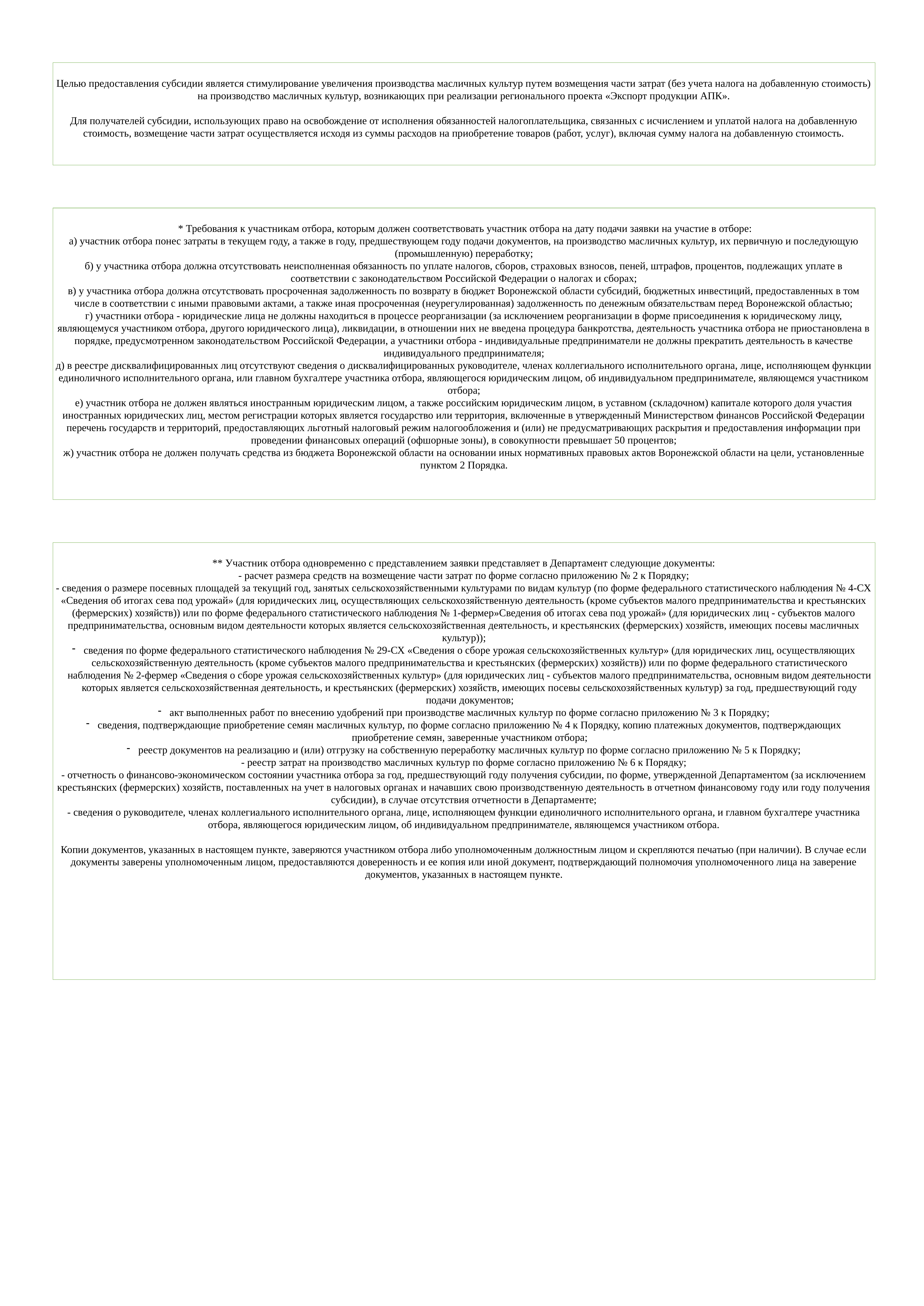

Целью предоставления субсидии является стимулирование увеличения производства масличных культур путем возмещения части затрат (без учета налога на добавленную стоимость) на производство масличных культур, возникающих при реализации регионального проекта «Экспорт продукции АПК».

Для получателей субсидии, использующих право на освобождение от исполнения обязанностей налогоплательщика, связанных с исчислением и уплатой налога на добавленную стоимость, возмещение части затрат осуществляется исходя из суммы расходов на приобретение товаров (работ, услуг), включая сумму налога на добавленную стоимость.

 * Требования к участникам отбора, которым должен соответствовать участник отбора на дату подачи заявки на участие в отборе:
а) участник отбора понес затраты в текущем году, а также в году, предшествующем году подачи документов, на производство масличных культур, их первичную и последующую (промышленную) переработку;
б) у участника отбора должна отсутствовать неисполненная обязанность по уплате налогов, сборов, страховых взносов, пеней, штрафов, процентов, подлежащих уплате в соответствии с законодательством Российской Федерации о налогах и сборах;
в) у участника отбора должна отсутствовать просроченная задолженность по возврату в бюджет Воронежской области субсидий, бюджетных инвестиций, предоставленных в том числе в соответствии с иными правовыми актами, а также иная просроченная (неурегулированная) задолженность по денежным обязательствам перед Воронежской областью;
г) участники отбора - юридические лица не должны находиться в процессе реорганизации (за исключением реорганизации в форме присоединения к юридическому лицу, являющемуся участником отбора, другого юридического лица), ликвидации, в отношении них не введена процедура банкротства, деятельность участника отбора не приостановлена в порядке, предусмотренном законодательством Российской Федерации, а участники отбора - индивидуальные предприниматели не должны прекратить деятельность в качестве индивидуального предпринимателя;
д) в реестре дисквалифицированных лиц отсутствуют сведения о дисквалифицированных руководителе, членах коллегиального исполнительного органа, лице, исполняющем функции единоличного исполнительного органа, или главном бухгалтере участника отбора, являющегося юридическим лицом, об индивидуальном предпринимателе, являющемся участником отбора;
е) участник отбора не должен являться иностранным юридическим лицом, а также российским юридическим лицом, в уставном (складочном) капитале которого доля участия иностранных юридических лиц, местом регистрации которых является государство или территория, включенные в утвержденный Министерством финансов Российской Федерации перечень государств и территорий, предоставляющих льготный налоговый режим налогообложения и (или) не предусматривающих раскрытия и предоставления информации при проведении финансовых операций (офшорные зоны), в совокупности превышает 50 процентов;
ж) участник отбора не должен получать средства из бюджета Воронежской области на основании иных нормативных правовых актов Воронежской области на цели, установленные пунктом 2 Порядка.

** Участник отбора одновременно с представлением заявки представляет в Департамент следующие документы:
- расчет размера средств на возмещение части затрат по форме согласно приложению № 2 к Порядку;
- сведения о размере посевных площадей за текущий год, занятых сельскохозяйственными культурами по видам культур (по форме федерального статистического наблюдения № 4-СХ «Сведения об итогах сева под урожай» (для юридических лиц, осуществляющих сельскохозяйственную деятельность (кроме субъектов малого предпринимательства и крестьянских (фермерских) хозяйств)) или по форме федерального статистического наблюдения № 1-фермер»Сведения об итогах сева под урожай» (для юридических лиц - субъектов малого предпринимательства, основным видом деятельности которых является сельскохозяйственная деятельность, и крестьянских (фермерских) хозяйств, имеющих посевы масличных культур));
сведения по форме федерального статистического наблюдения № 29-СХ «Сведения о сборе урожая сельскохозяйственных культур» (для юридических лиц, осуществляющих сельскохозяйственную деятельность (кроме субъектов малого предпринимательства и крестьянских (фермерских) хозяйств)) или по форме федерального статистического наблюдения № 2-фермер «Сведения о сборе урожая сельскохозяйственных культур» (для юридических лиц - субъектов малого предпринимательства, основным видом деятельности которых является сельскохозяйственная деятельность, и крестьянских (фермерских) хозяйств, имеющих посевы сельскохозяйственных культур) за год, предшествующий году подачи документов;
акт выполненных работ по внесению удобрений при производстве масличных культур по форме согласно приложению № 3 к Порядку;
сведения, подтверждающие приобретение семян масличных культур, по форме согласно приложению № 4 к Порядку, копию платежных документов, подтверждающих приобретение семян, заверенные участником отбора;
реестр документов на реализацию и (или) отгрузку на собственную переработку масличных культур по форме согласно приложению № 5 к Порядку;
- реестр затрат на производство масличных культур по форме согласно приложению № 6 к Порядку;
- отчетность о финансово-экономическом состоянии участника отбора за год, предшествующий году получения субсидии, по форме, утвержденной Департаментом (за исключением крестьянских (фермерских) хозяйств, поставленных на учет в налоговых органах и начавших свою производственную деятельность в отчетном финансовому году или году получения субсидии), в случае отсутствия отчетности в Департаменте;
- сведения о руководителе, членах коллегиального исполнительного органа, лице, исполняющем функции единоличного исполнительного органа, и главном бухгалтере участника отбора, являющегося юридическим лицом, об индивидуальном предпринимателе, являющемся участником отбора.

Копии документов, указанных в настоящем пункте, заверяются участником отбора либо уполномоченным должностным лицом и скрепляются печатью (при наличии). В случае если документы заверены уполномоченным лицом, предоставляются доверенность и ее копия или иной документ, подтверждающий полномочия уполномоченного лица на заверение документов, указанных в настоящем пункте.